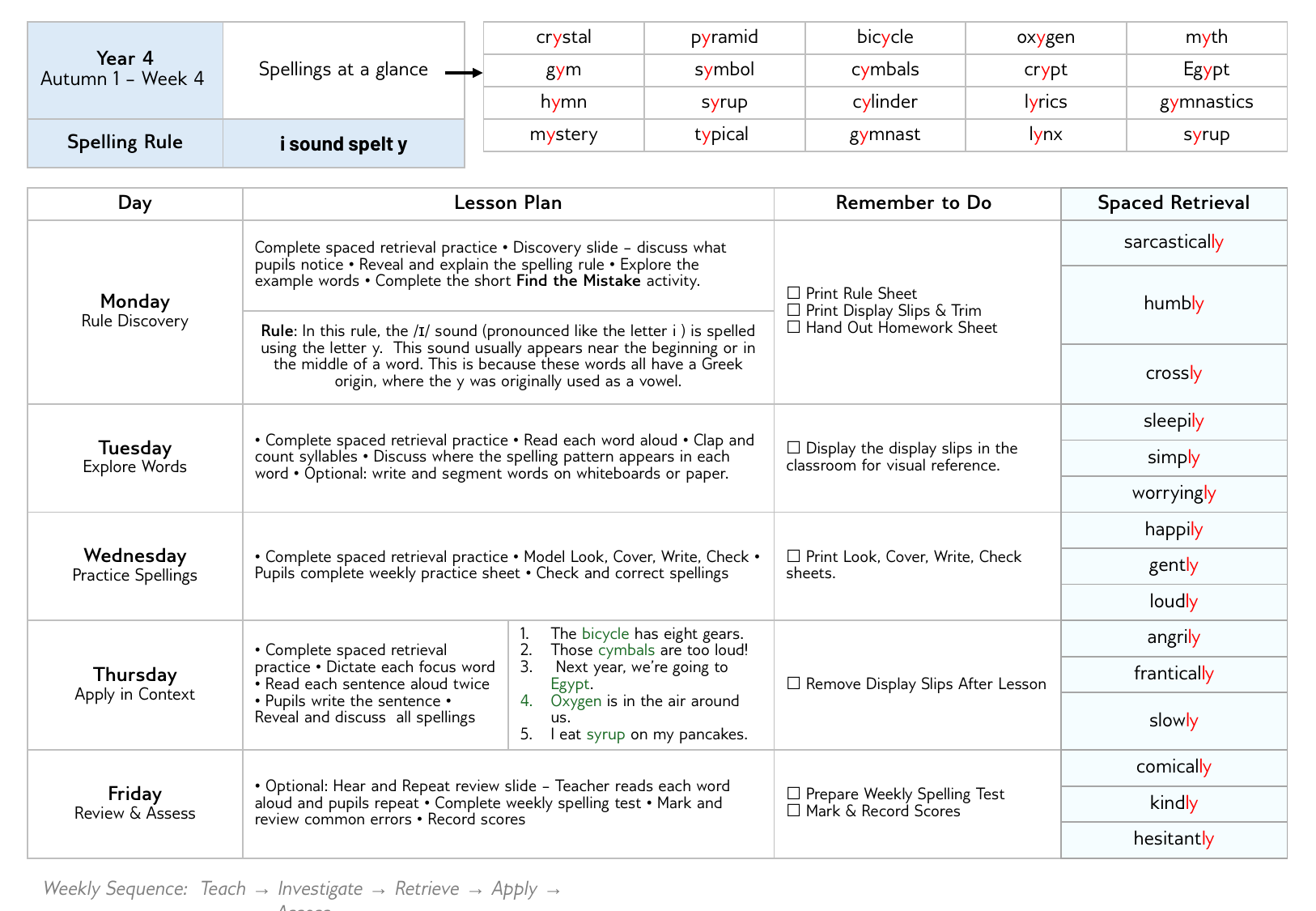

| Year 4 Autumn 1 – Week 4 | Spellings at a glance |
| --- | --- |
| Spelling Rule | i sound spelt y |
| crystal | pyramid | bicycle | oxygen | myth |
| --- | --- | --- | --- | --- |
| gym | symbol | cymbals | crypt | Egypt |
| hymn | syrup | cylinder | lyrics | gymnastics |
| mystery | typical | gymnast | lynx | syrup |
| Day | Lesson Plan |  | Remember to Do | Spaced Retrieval |
| --- | --- | --- | --- | --- |
| Monday Rule Discovery | Complete spaced retrieval practice • Discovery slide – discuss what pupils notice • Reveal and explain the spelling rule • Explore the example words • Complete the short Find the Mistake activity. |  | ☐ Print Rule Sheet ☐ Print Display Slips & Trim ☐ Hand Out Homework Sheet | sarcastically |
|  |  |  |  | humbly |
|  | Rule: In this rule, the /ɪ/ sound (pronounced like the letter i ) is spelled using the letter y. This sound usually appears near the beginning or in the middle of a word. This is because these words all have a Greek origin, where the y was originally used as a vowel. |  |  | crossly |
|  |  |  |  | crossly |
| Tuesday Explore Words | • Complete spaced retrieval practice • Read each word aloud • Clap and count syllables • Discuss where the spelling pattern appears in each word • Optional: write and segment words on whiteboards or paper. |  | ☐ Display the display slips in the classroom for visual reference. | sleepily |
|  |  |  |  | simply |
|  |  |  |  | worryingly |
| Wednesday Practice Spellings | • Complete spaced retrieval practice • Model Look, Cover, Write, Check • Pupils complete weekly practice sheet • Check and correct spellings |  | ☐ Print Look, Cover, Write, Check sheets. | happily |
|  |  |  |  | gently |
|  |  |  |  | loudly |
| Thursday Apply in Context | • Complete spaced retrieval practice • Dictate each focus word • Read each sentence aloud twice • Pupils write the sentence • Reveal and discuss all spellings | The bicycle has eight gears. Those cymbals are too loud! Next year, we’re going to Egypt. Oxygen is in the air around us. I eat syrup on my pancakes. | ☐ Remove Display Slips After Lesson | angrily |
|  |  |  |  | frantically |
|  |  |  |  | slowly |
| Friday Review & Assess | • Optional: Hear and Repeat review slide – Teacher reads each word aloud and pupils repeat • Complete weekly spelling test • Mark and review common errors • Record scores |  | ☐ Prepare Weekly Spelling Test ☐ Mark & Record Scores | comically |
|  |  |  |  | kindly |
|  |  |  |  | hesitantly |
Weekly Sequence:  Teach → Investigate → Retrieve → Apply → Assess